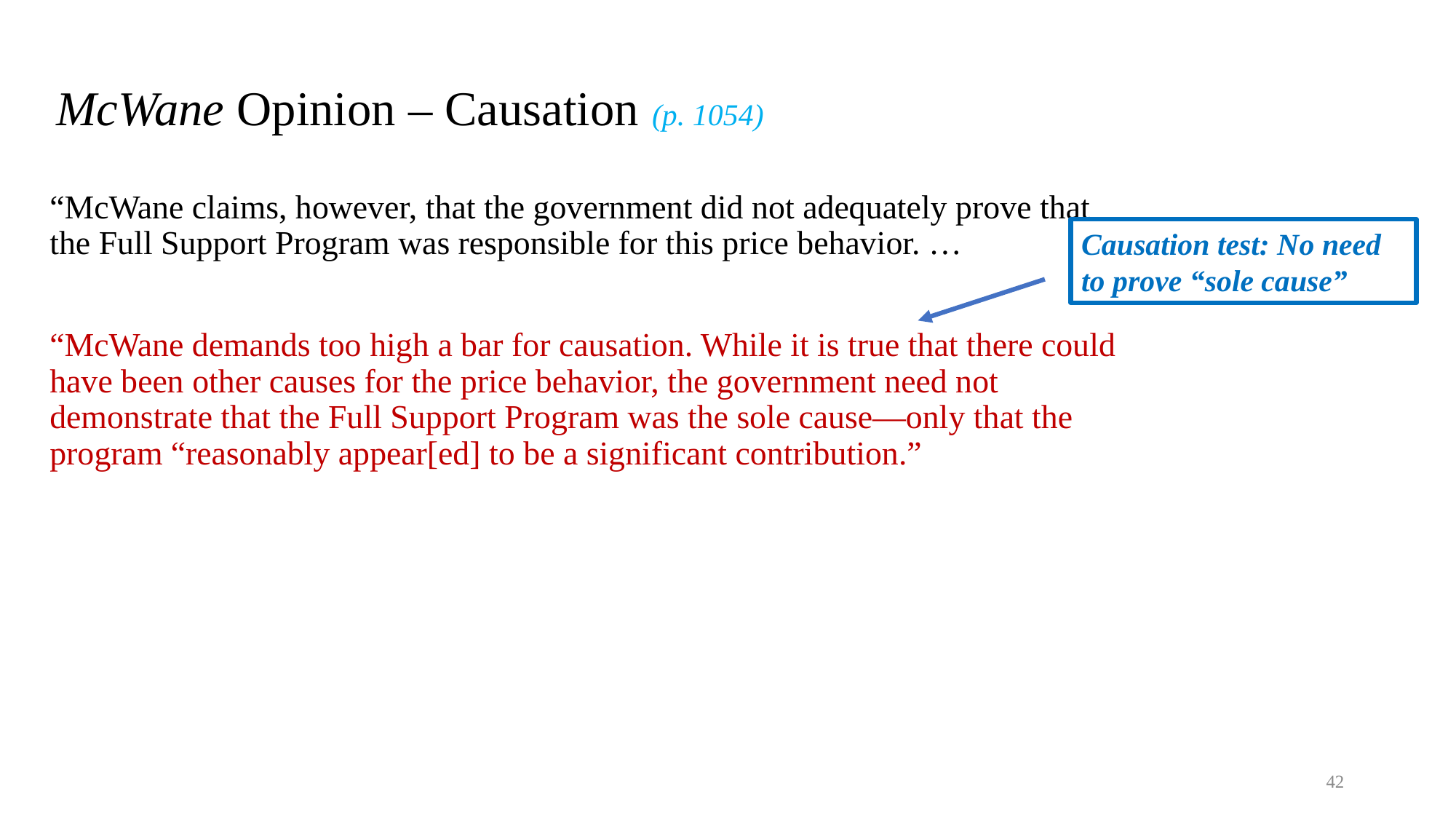

# McWane Opinion – Causation (p. 1054)
“McWane claims, however, that the government did not adequately prove that the Full Support Program was responsible for this price behavior. …

“McWane demands too high a bar for causation. While it is true that there could have been other causes for the price behavior, the government need not demonstrate that the Full Support Program was the sole cause—only that the program “reasonably appear[ed] to be a significant contribution.”

Causation test: No need to prove “sole cause”
42